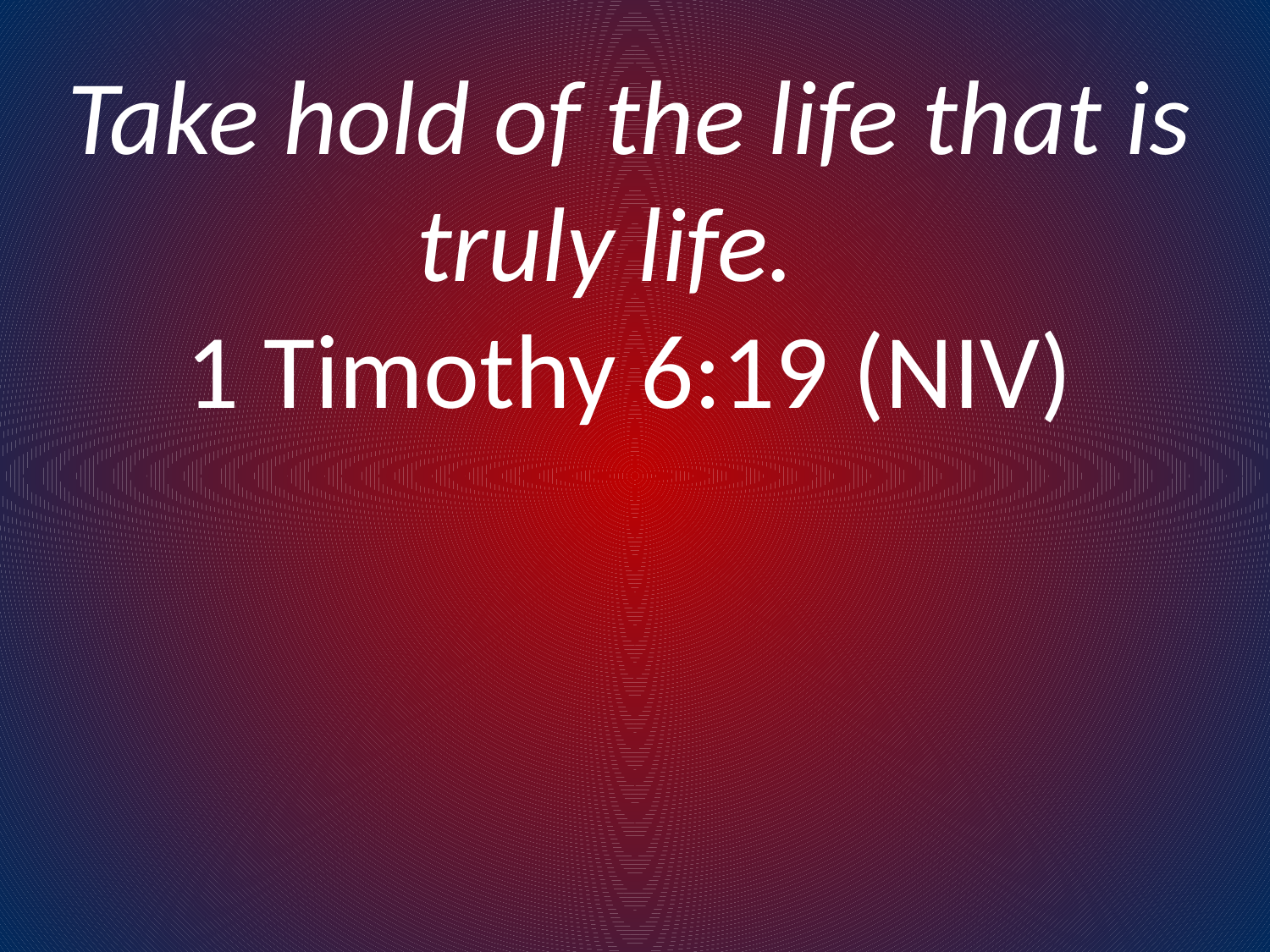

Take hold of the life that is truly life.
1 Timothy 6:19 (NIV)